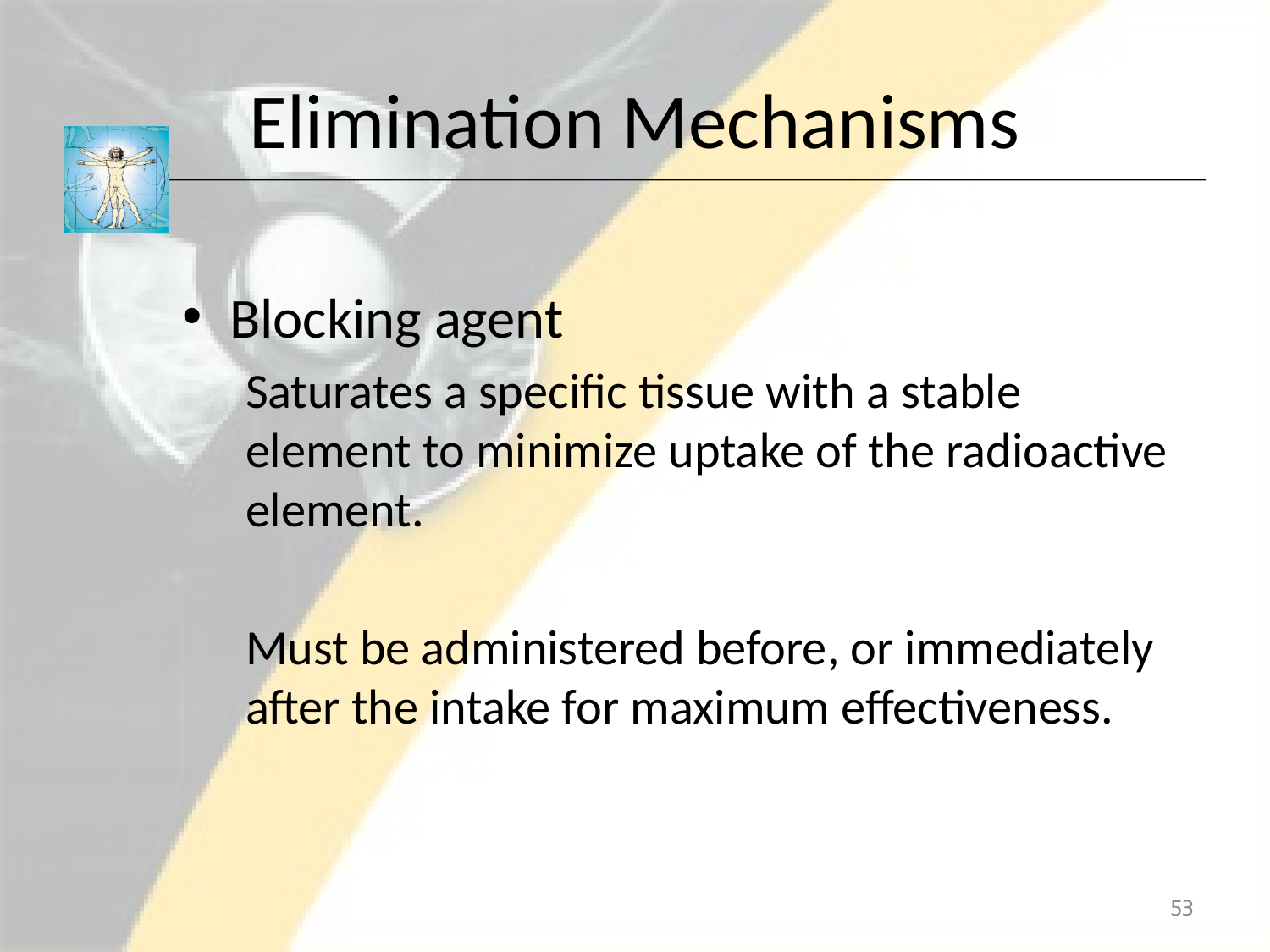

# Elimination Mechanisms
Blocking agent
Saturates a specific tissue with a stable element to minimize uptake of the radioactive element.

Must be administered before, or immediately after the intake for maximum effectiveness.
53